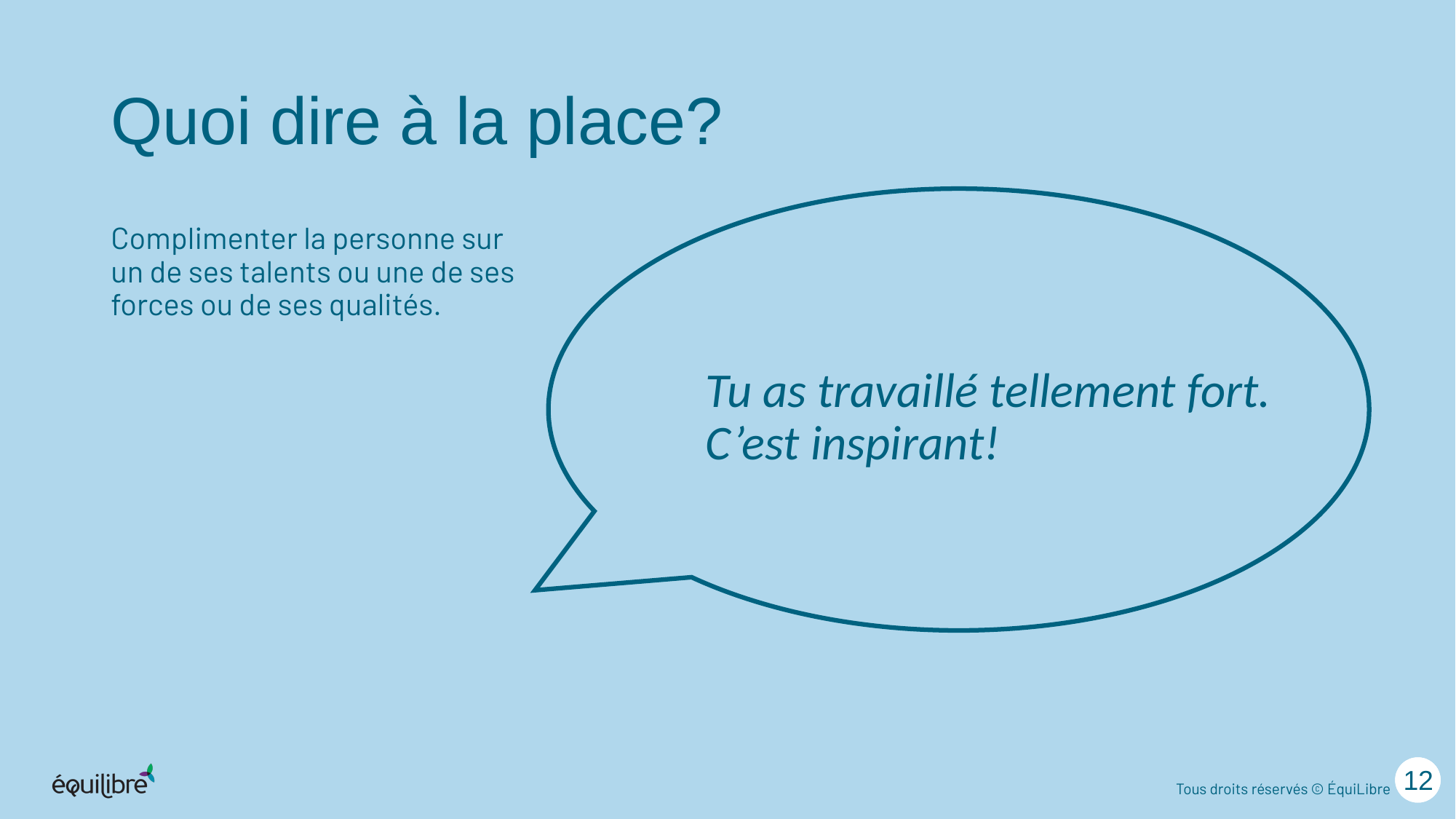

# Quoi dire à la place?

Complimenter la personne sur un de ses talents ou une de ses forces ou de ses qualités.

Tu as travaillé tellement fort. C’est inspirant!
12

18